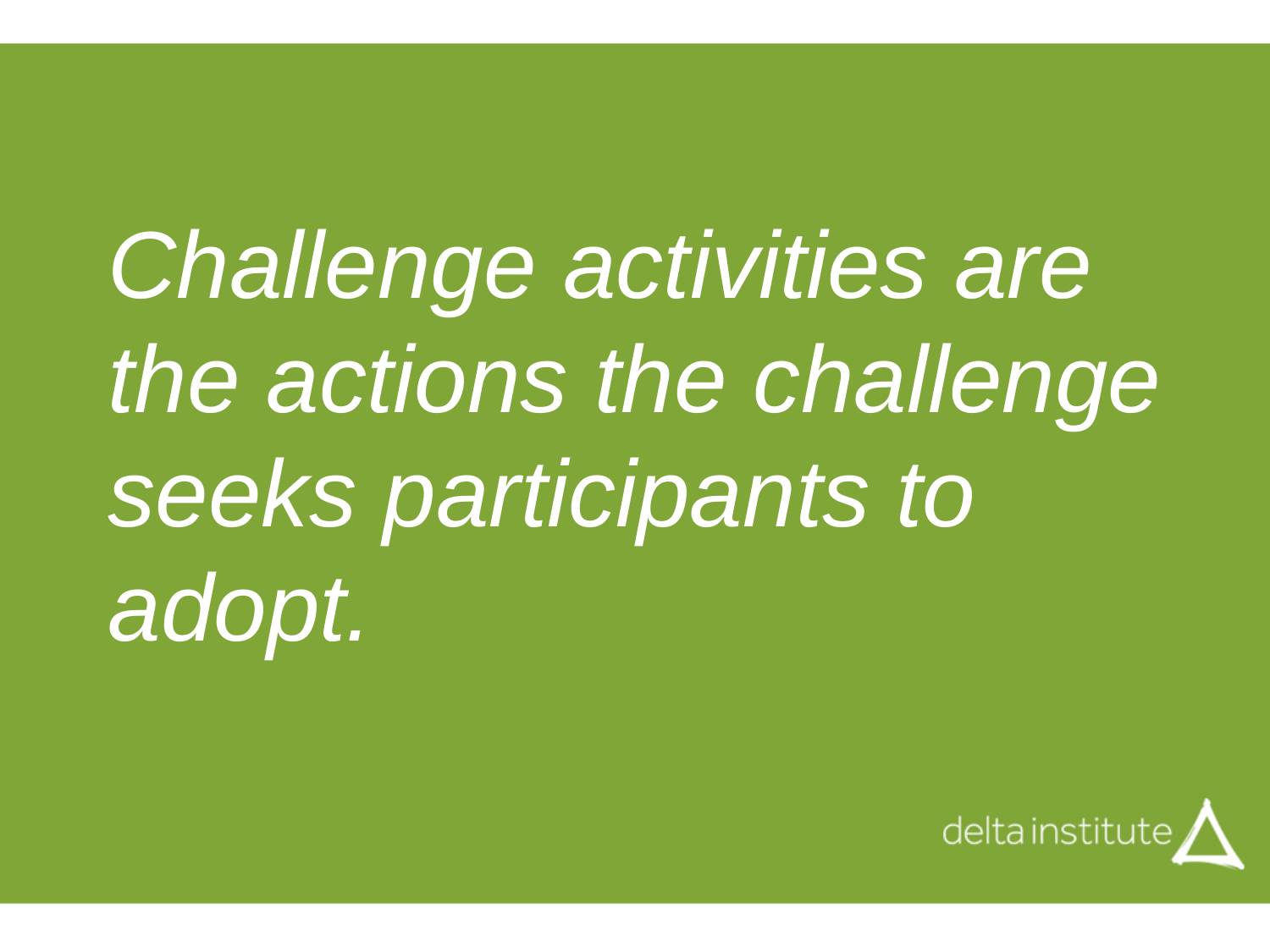

# Challenge activities are the actions the challenge seeks participants to adopt.